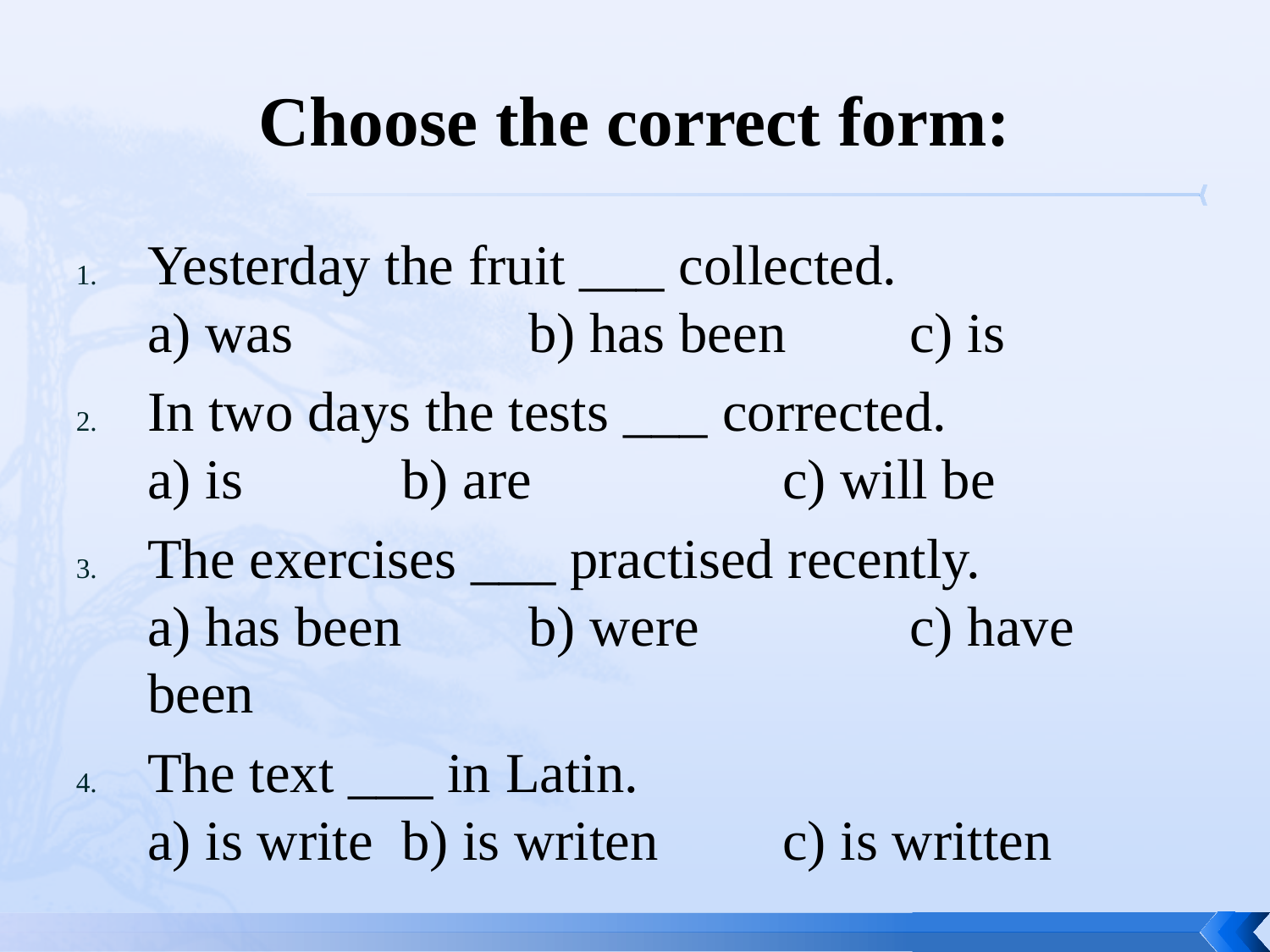

# Choose the correct form:
Yesterday the fruit ___ collected.
a) was		b) has been	c) is
In two days the tests ___ corrected.
a) is 		b) are		c) will be
The exercises ___ practised recently.
a) has been	b) were		c) have been
The text ___ in Latin.
a) is write	b) is writen	c) is written